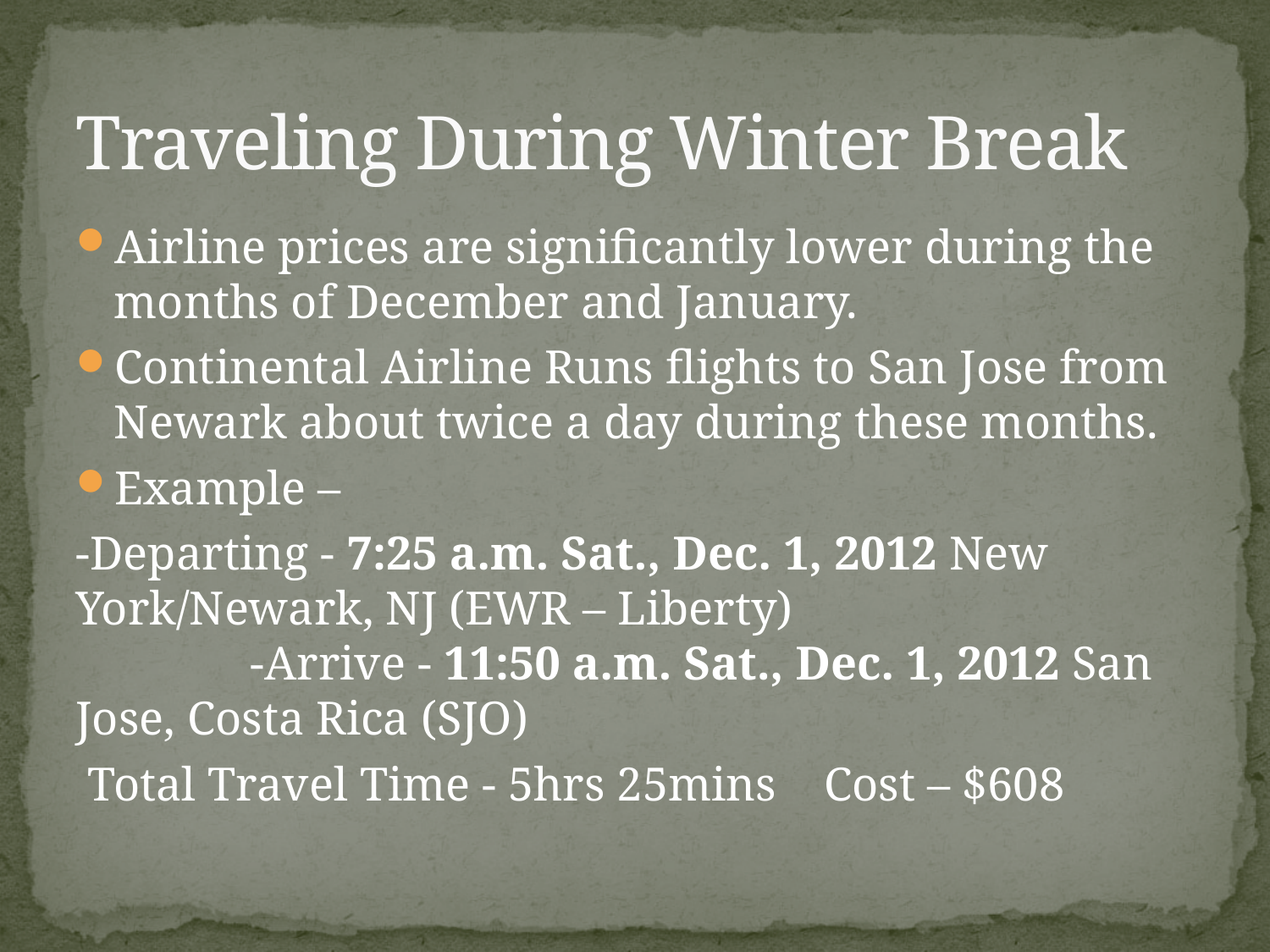

# Traveling During Winter Break
Airline prices are significantly lower during the months of December and January.
Continental Airline Runs flights to San Jose from Newark about twice a day during these months.
Example –
-Departing - 7:25 a.m. Sat., Dec. 1, 2012 New York/Newark, NJ (EWR – Liberty)				    -Arrive - 11:50 a.m. Sat., Dec. 1, 2012 San Jose, Costa Rica (SJO)
 Total Travel Time - 5hrs 25mins    Cost – $608